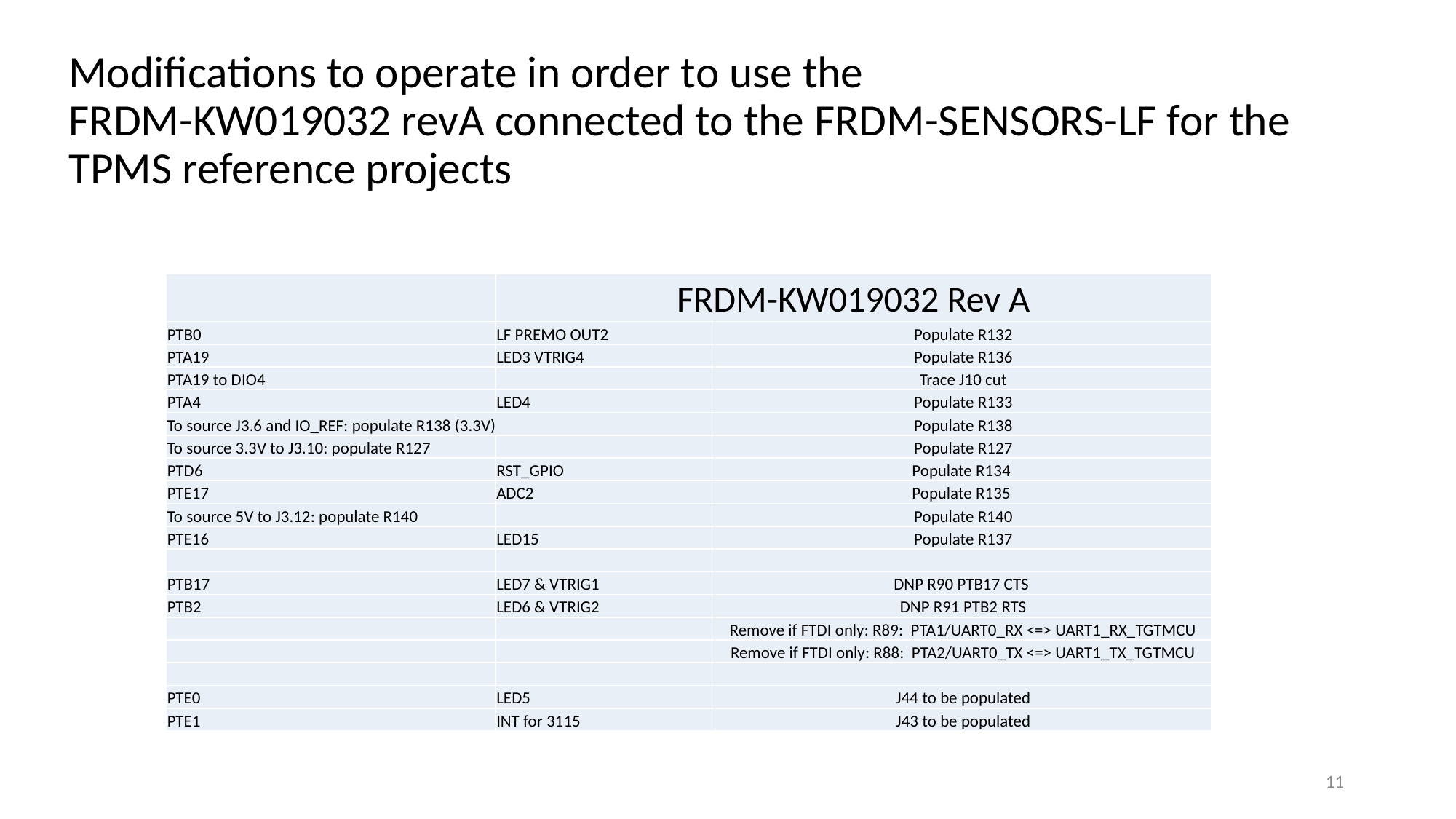

# Modifications to operate in order to use the FRDM-KW019032 revA connected to the FRDM-SENSORS-LF for the TPMS reference projects
|  | FRDM-KW019032 Rev A |  |
| --- | --- | --- |
| PTB0 | LF PREMO OUT2 | Populate R132 |
| PTA19 | LED3 VTRIG4 | Populate R136 |
| PTA19 to DIO4 |  | Trace J10 cut |
| PTA4 | LED4 | Populate R133 |
| To source J3.6 and IO\_REF: populate R138 (3.3V) |  | Populate R138 |
| To source 3.3V to J3.10: populate R127 |  | Populate R127 |
| PTD6 | RST\_GPIO | Populate R134 |
| PTE17 | ADC2 | Populate R135 |
| To source 5V to J3.12: populate R140 |  | Populate R140 |
| PTE16 | LED15 | Populate R137 |
|  |  |  |
| PTB17 | LED7 & VTRIG1 | DNP R90 PTB17 CTS |
| PTB2 | LED6 & VTRIG2 | DNP R91 PTB2 RTS |
|  |  | Remove if FTDI only: R89: PTA1/UART0\_RX <=> UART1\_RX\_TGTMCU |
|  |  | Remove if FTDI only: R88: PTA2/UART0\_TX <=> UART1\_TX\_TGTMCU |
|  |  |  |
| PTE0 | LED5 | J44 to be populated |
| PTE1 | INT for 3115 | J43 to be populated |
11